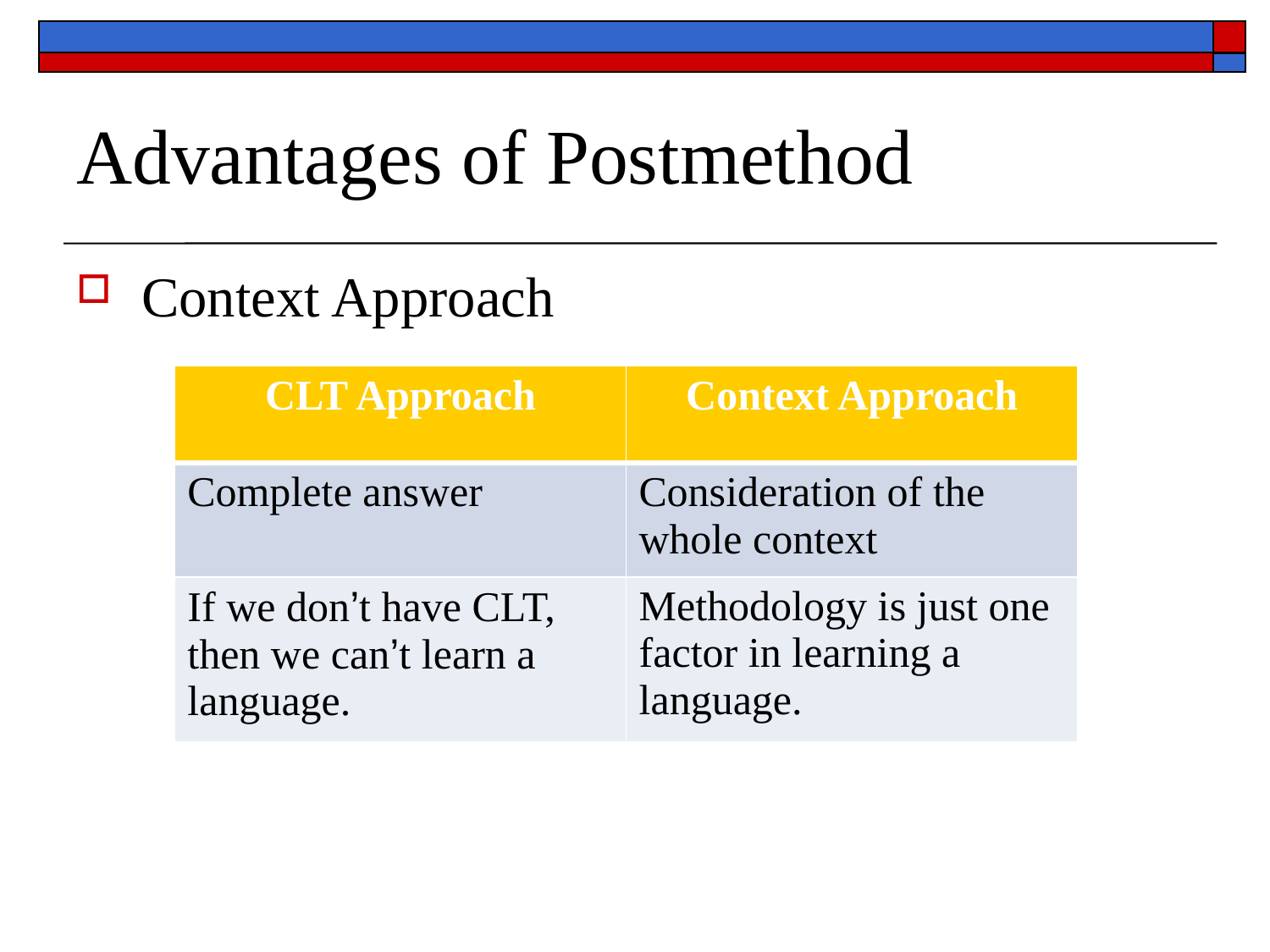

Advantages of Postmethod
Context Approach

| CLT Approach | Context Approach |
| --- | --- |
| Complete answer | Consideration of the whole context |
| If we don’t have CLT, then we can’t learn a language. | Methodology is just one factor in learning a language. |